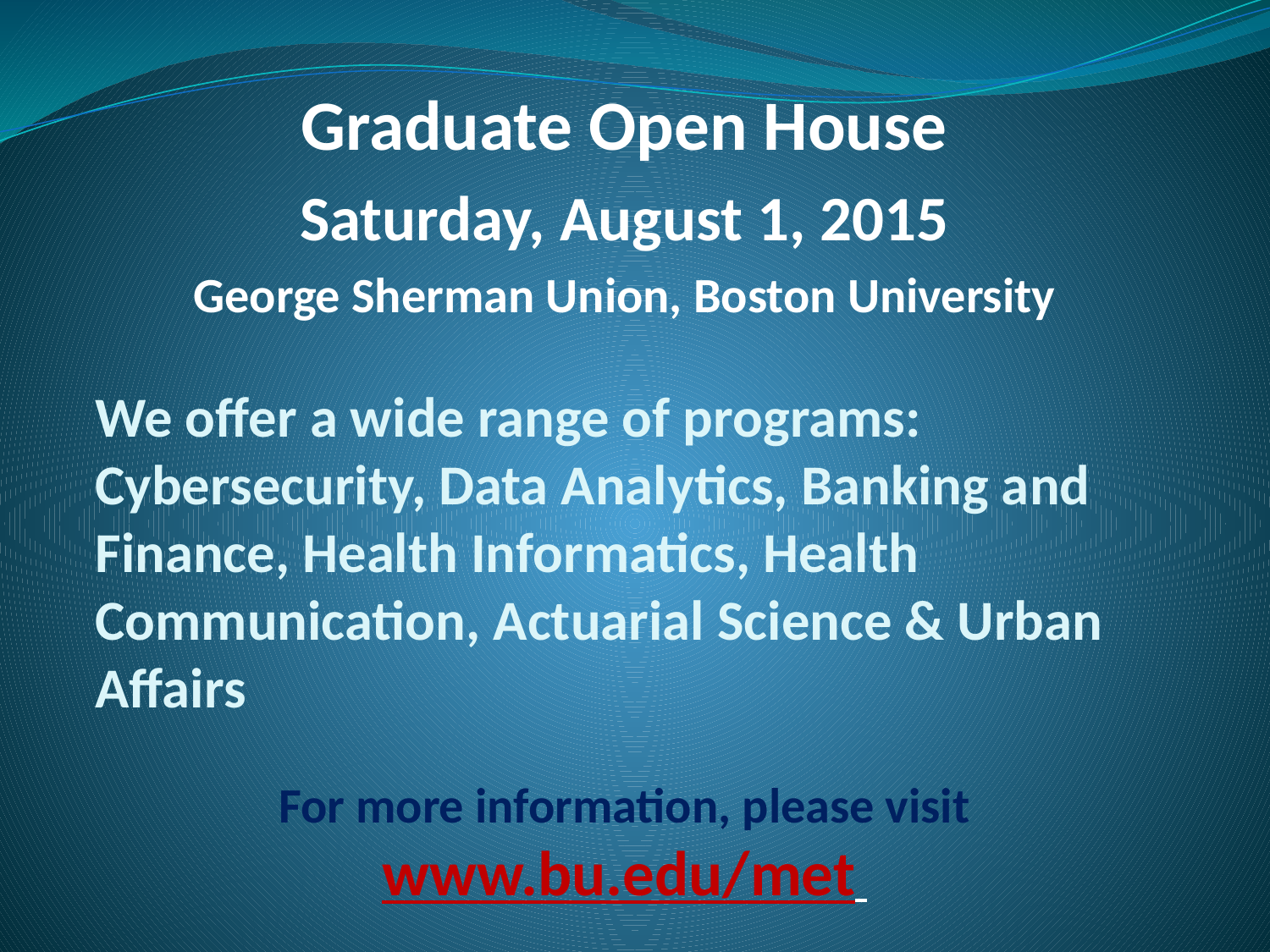

Graduate Open House
Saturday, August 1, 2015
George Sherman Union, Boston University
We offer a wide range of programs:
Cybersecurity, Data Analytics, Banking and Finance, Health Informatics, Health Communication, Actuarial Science & Urban Affairs
# For more information, please visit www.bu.edu/met